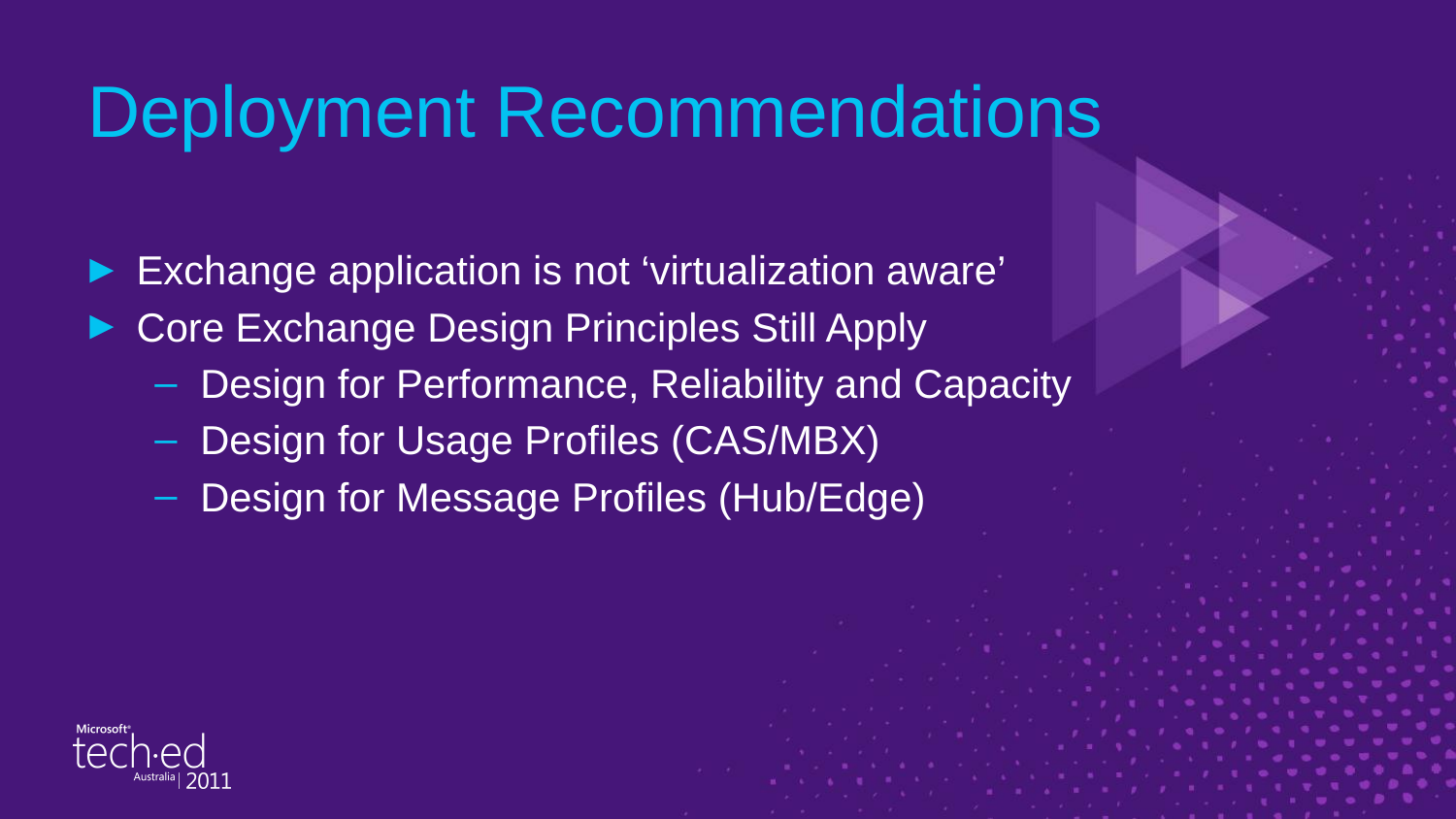

# Deployment Recommendations
Exchange application is not ‘virtualization aware’
Core Exchange Design Principles Still Apply
Design for Performance, Reliability and Capacity
Design for Usage Profiles (CAS/MBX)
Design for Message Profiles (Hub/Edge)